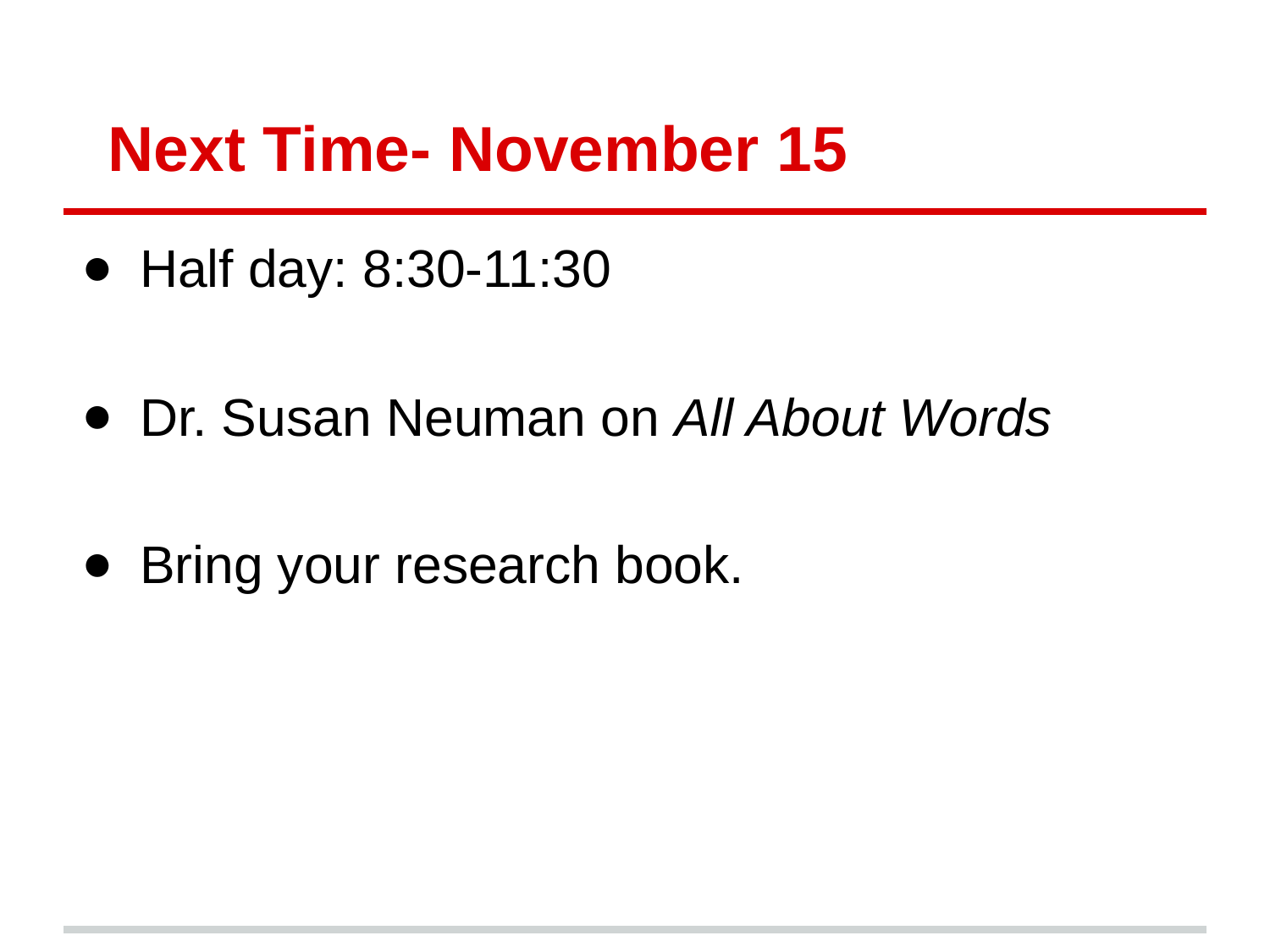

# Next Time- November 15
Half day: 8:30-11:30

Dr. Susan Neuman on All About Words

Bring your research book.